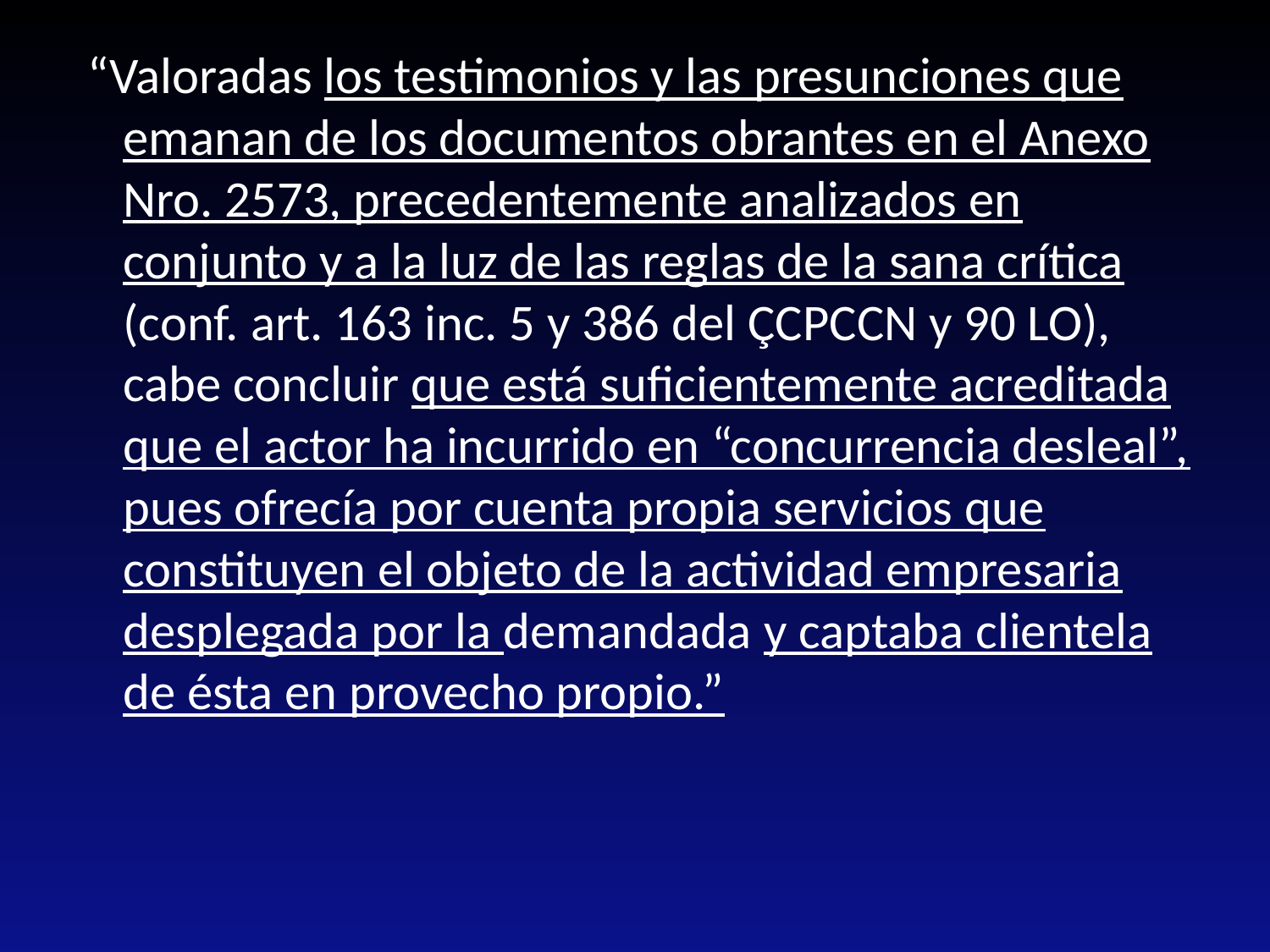

“Valoradas los testimonios y las presunciones que emanan de los documentos obrantes en el Anexo Nro. 2573, precedentemente analizados en conjunto y a la luz de las reglas de la sana crítica (conf. art. 163 inc. 5 y 386 del ÇCPCCN y 90 LO), cabe concluir que está suficientemente acreditada que el actor ha incurrido en “concurrencia desleal”, pues ofrecía por cuenta propia servicios que constituyen el objeto de la actividad empresaria desplegada por la demandada y captaba clientela de ésta en provecho propio.”